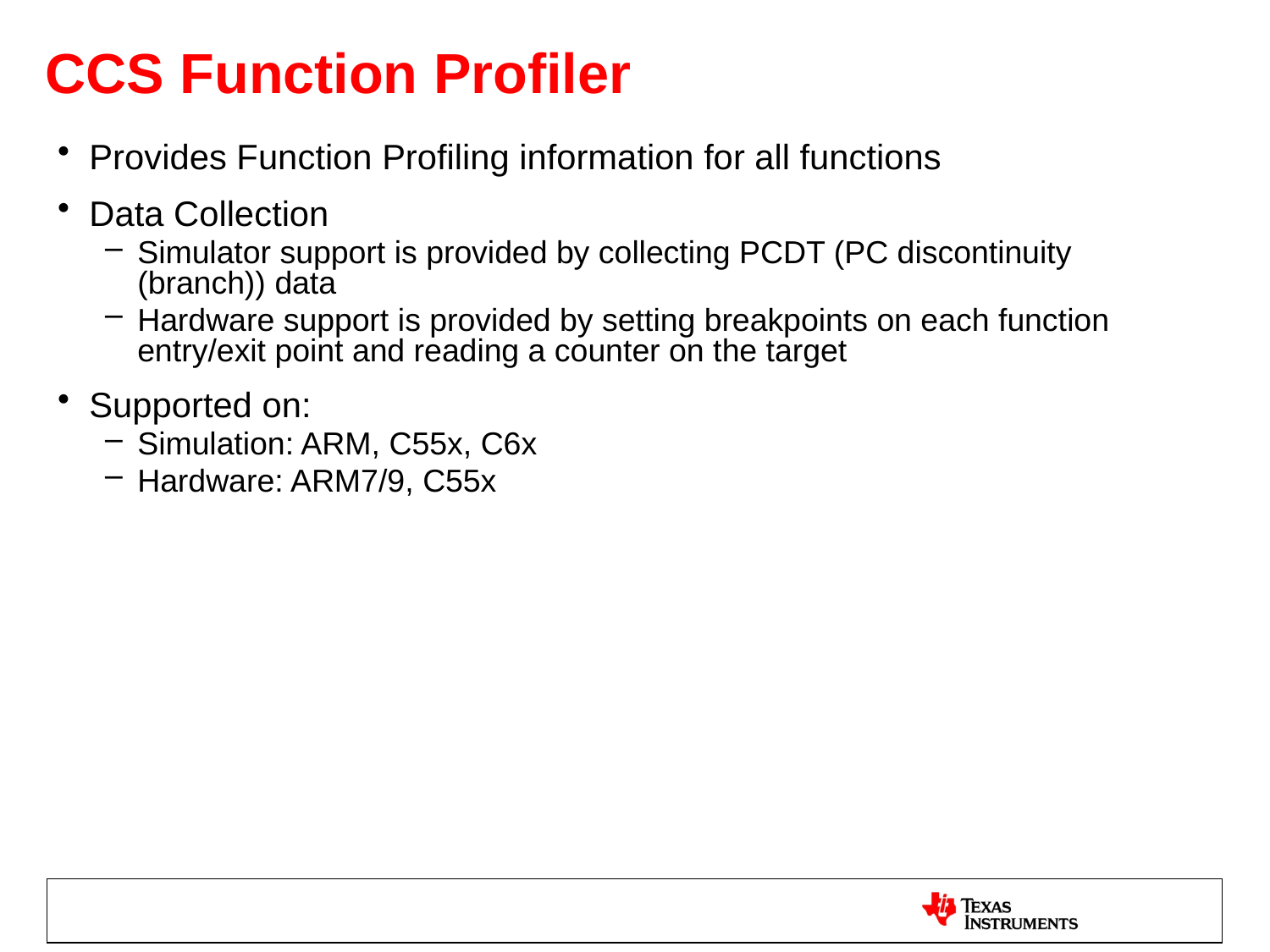

# CCS Function Profiler
Provides Function Profiling information for all functions
Data Collection
Simulator support is provided by collecting PCDT (PC discontinuity (branch)) data
Hardware support is provided by setting breakpoints on each function entry/exit point and reading a counter on the target
Supported on:
Simulation: ARM, C55x, C6x
Hardware: ARM7/9, C55x